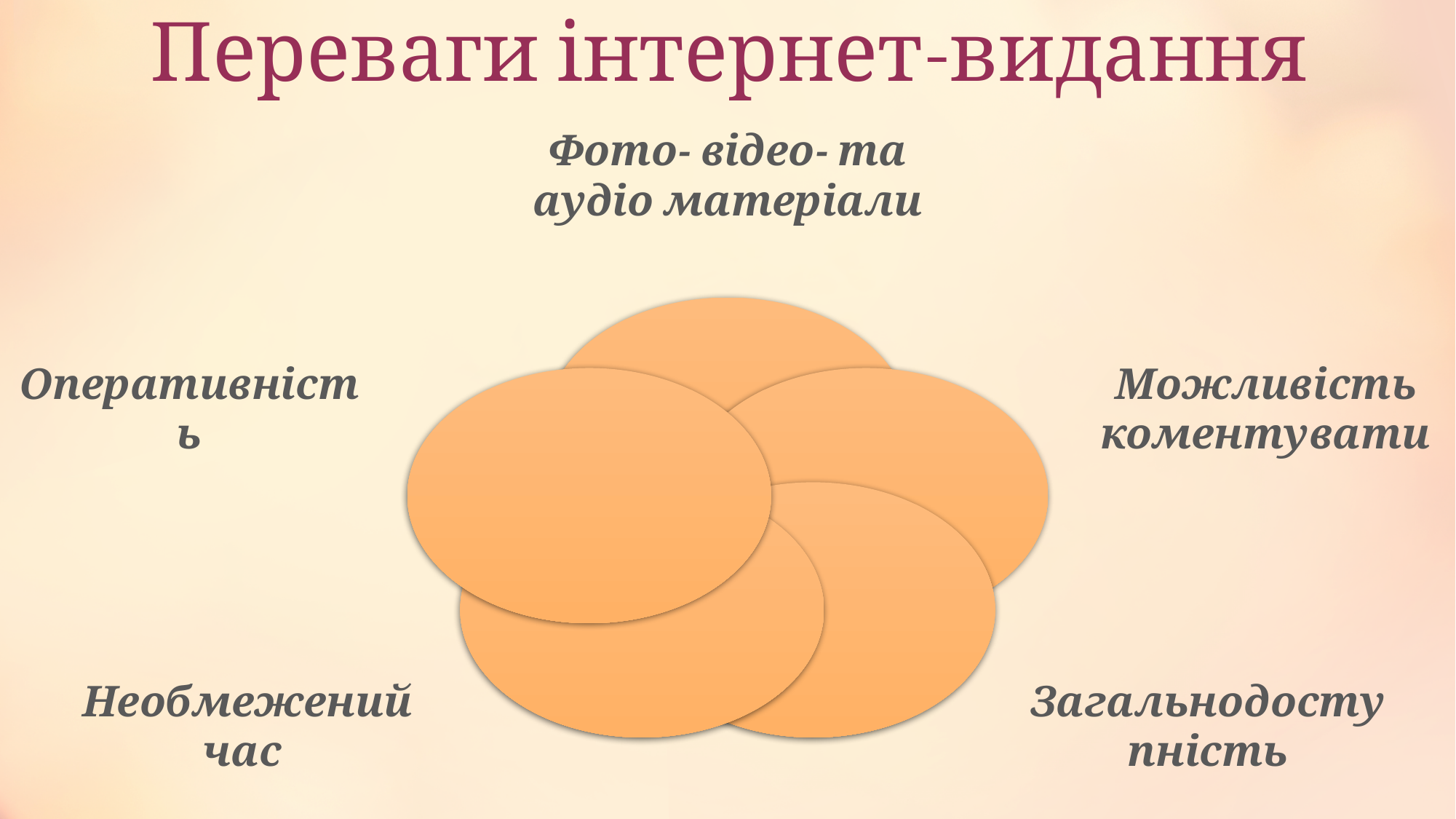

# Переваги інтернет-видання
Фото- відео- та аудіо матеріали
Необмежений час
Оперативність
Можливість коментувати
Загальнодоступність